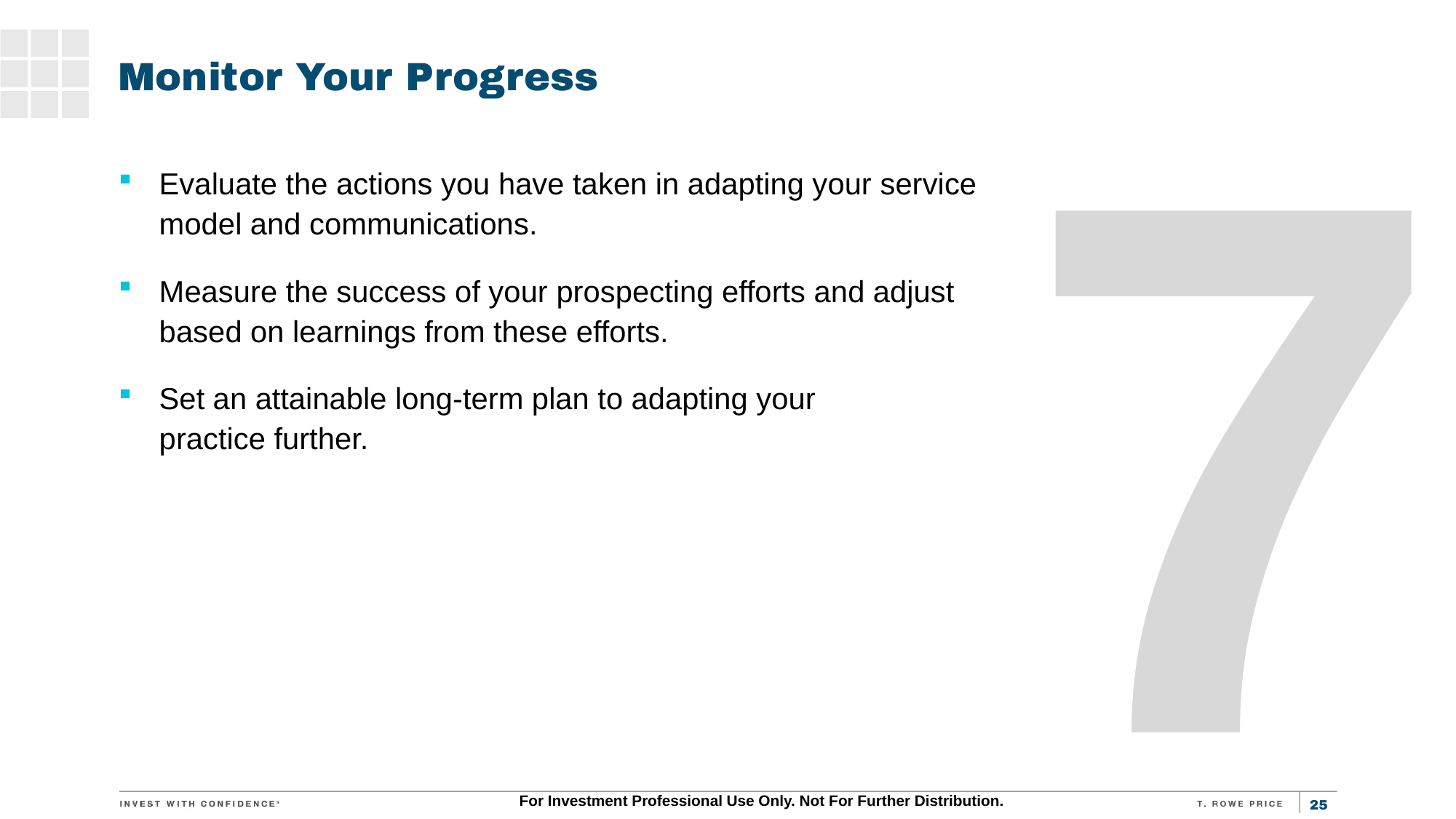

7
# Monitor Your Progress

Evaluate the actions you have taken in adapting your service model and communications.
Measure the success of your prospecting efforts and adjust based on learnings from these efforts.
Set an attainable long-term plan to adapting your
practice further.